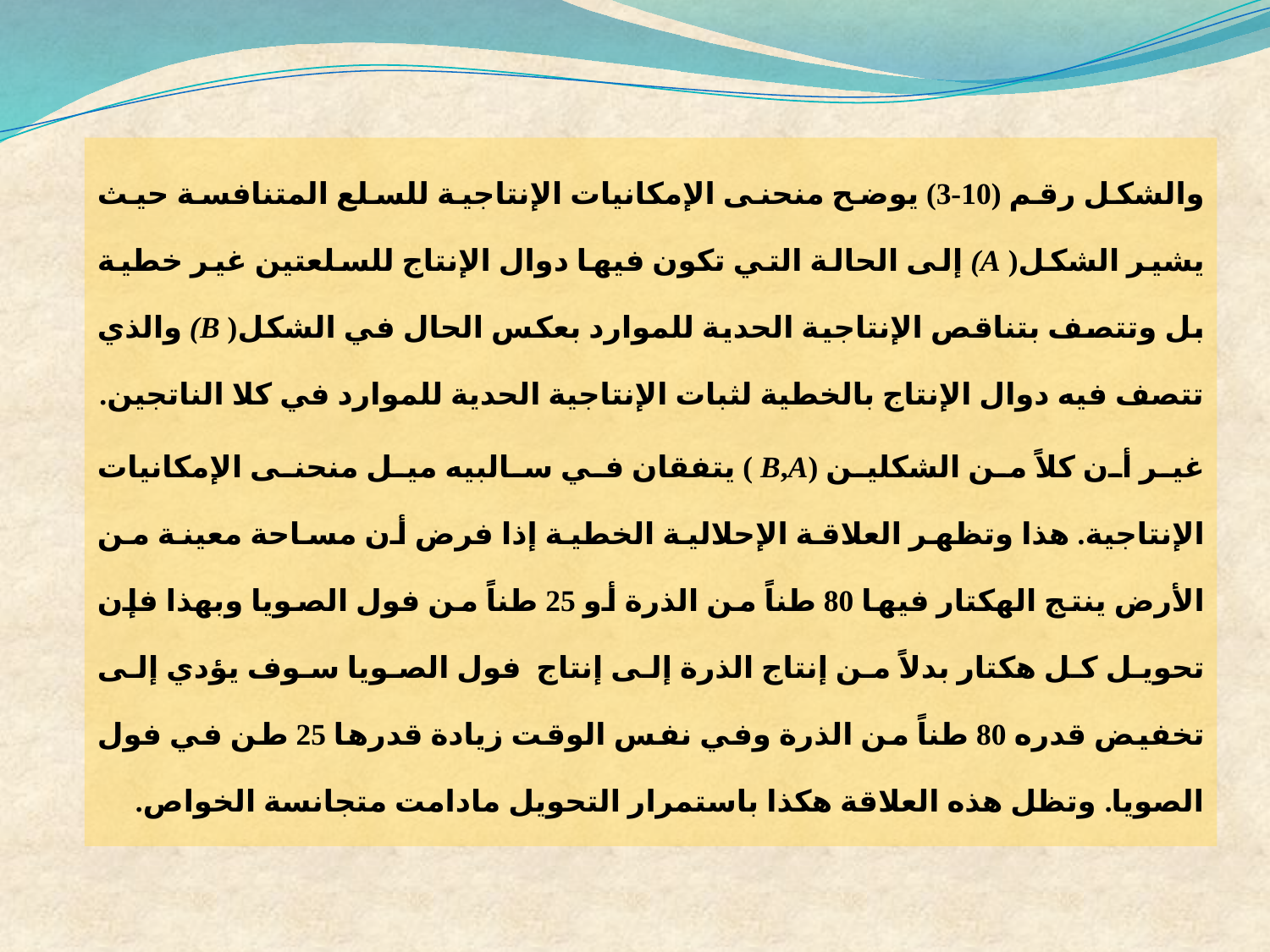

والشكل رقم (10-3) يوضح منحنى الإمكانيات الإنتاجية للسلع المتنافسة حيث يشير الشكل( A) إلى الحالة التي تكون فيها دوال الإنتاج للسلعتين غير خطية بل وتتصف بتناقص الإنتاجية الحدية للموارد بعكس الحال في الشكل( B) والذي تتصف فيه دوال الإنتاج بالخطية لثبات الإنتاجية الحدية للموارد في كلا الناتجين.
غير أن كلاً من الشكلين (B,A ) يتفقان في سالبيه ميل منحنى الإمكانيات الإنتاجية. هذا وتظهر العلاقة الإحلالية الخطية إذا فرض أن مساحة معينة من الأرض ينتج الهكتار فيها 80 طناً من الذرة أو 25 طناً من فول الصويا وبهذا فإن تحويل كل هكتار بدلاً من إنتاج الذرة إلى إنتاج  فول الصويا سوف يؤدي إلى تخفيض قدره 80 طناً من الذرة وفي نفس الوقت زيادة قدرها 25 طن في فول الصويا. وتظل هذه العلاقة هكذا باستمرار التحويل مادامت متجانسة الخواص.